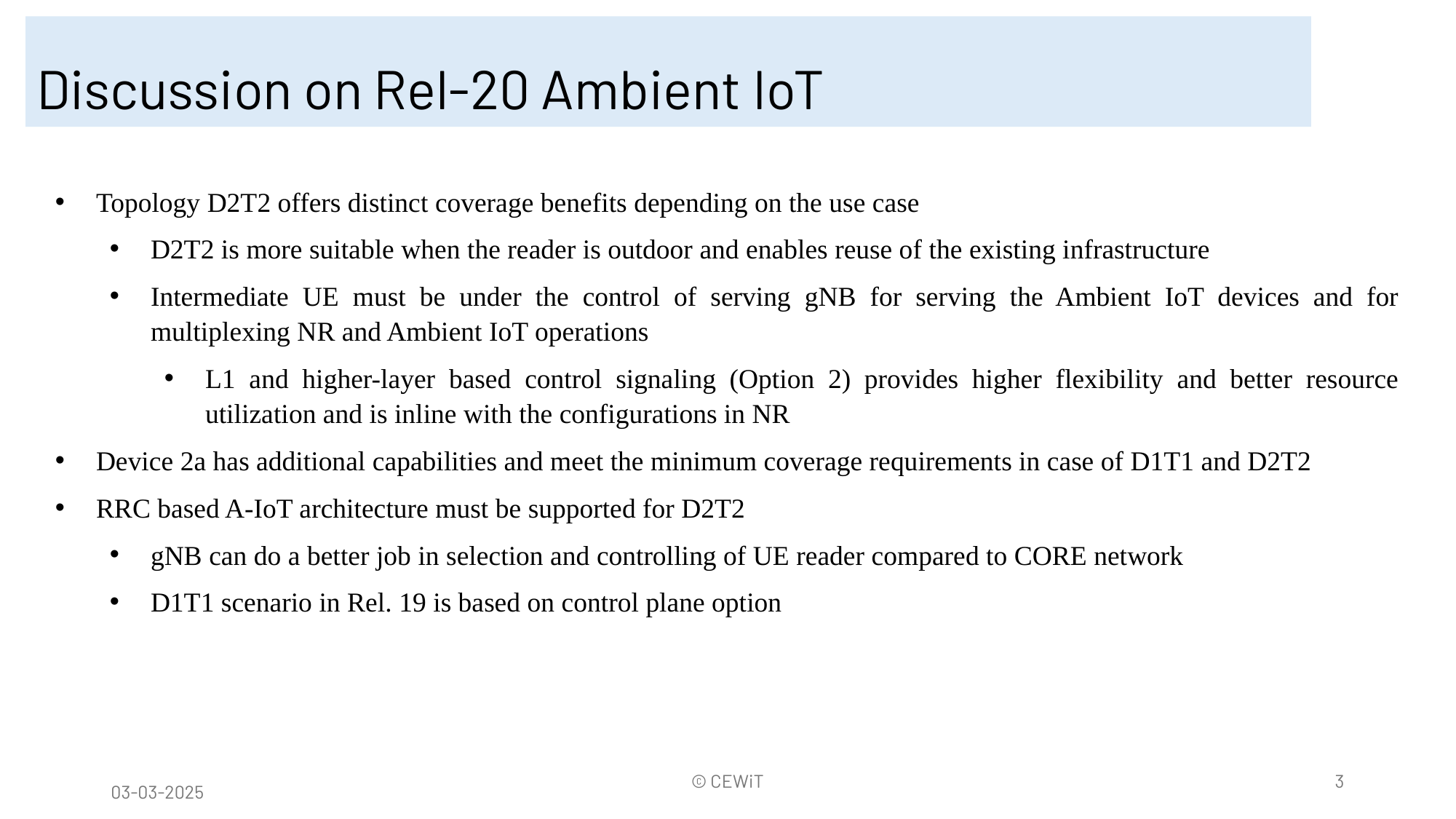

Discussion on Rel-20 Ambient IoT
Topology D2T2 offers distinct coverage benefits depending on the use case
D2T2 is more suitable when the reader is outdoor and enables reuse of the existing infrastructure
Intermediate UE must be under the control of serving gNB for serving the Ambient IoT devices and for multiplexing NR and Ambient IoT operations
L1 and higher-layer based control signaling (Option 2) provides higher flexibility and better resource utilization and is inline with the configurations in NR
Device 2a has additional capabilities and meet the minimum coverage requirements in case of D1T1 and D2T2
RRC based A-IoT architecture must be supported for D2T2
gNB can do a better job in selection and controlling of UE reader compared to CORE network
D1T1 scenario in Rel. 19 is based on control plane option
© CEWiT
3
03-03-2025